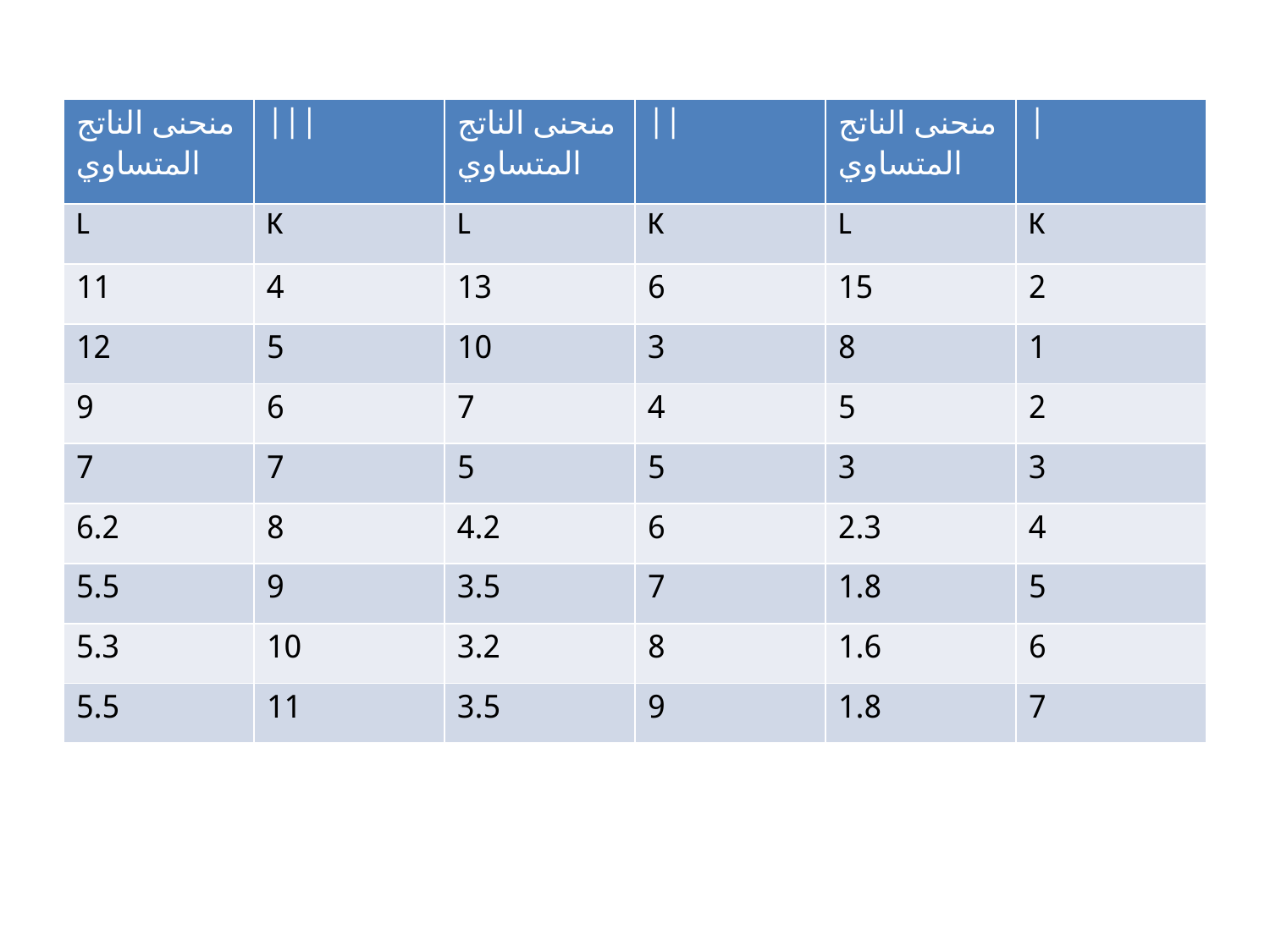

| منحنى الناتج المتساوي | ||| | منحنى الناتج المتساوي | || | منحنى الناتج المتساوي | | |
| --- | --- | --- | --- | --- | --- |
| L | K | L | K | L | K |
| 11 | 4 | 13 | 6 | 15 | 2 |
| 12 | 5 | 10 | 3 | 8 | 1 |
| 9 | 6 | 7 | 4 | 5 | 2 |
| 7 | 7 | 5 | 5 | 3 | 3 |
| 6.2 | 8 | 4.2 | 6 | 2.3 | 4 |
| 5.5 | 9 | 3.5 | 7 | 1.8 | 5 |
| 5.3 | 10 | 3.2 | 8 | 1.6 | 6 |
| 5.5 | 11 | 3.5 | 9 | 1.8 | 7 |